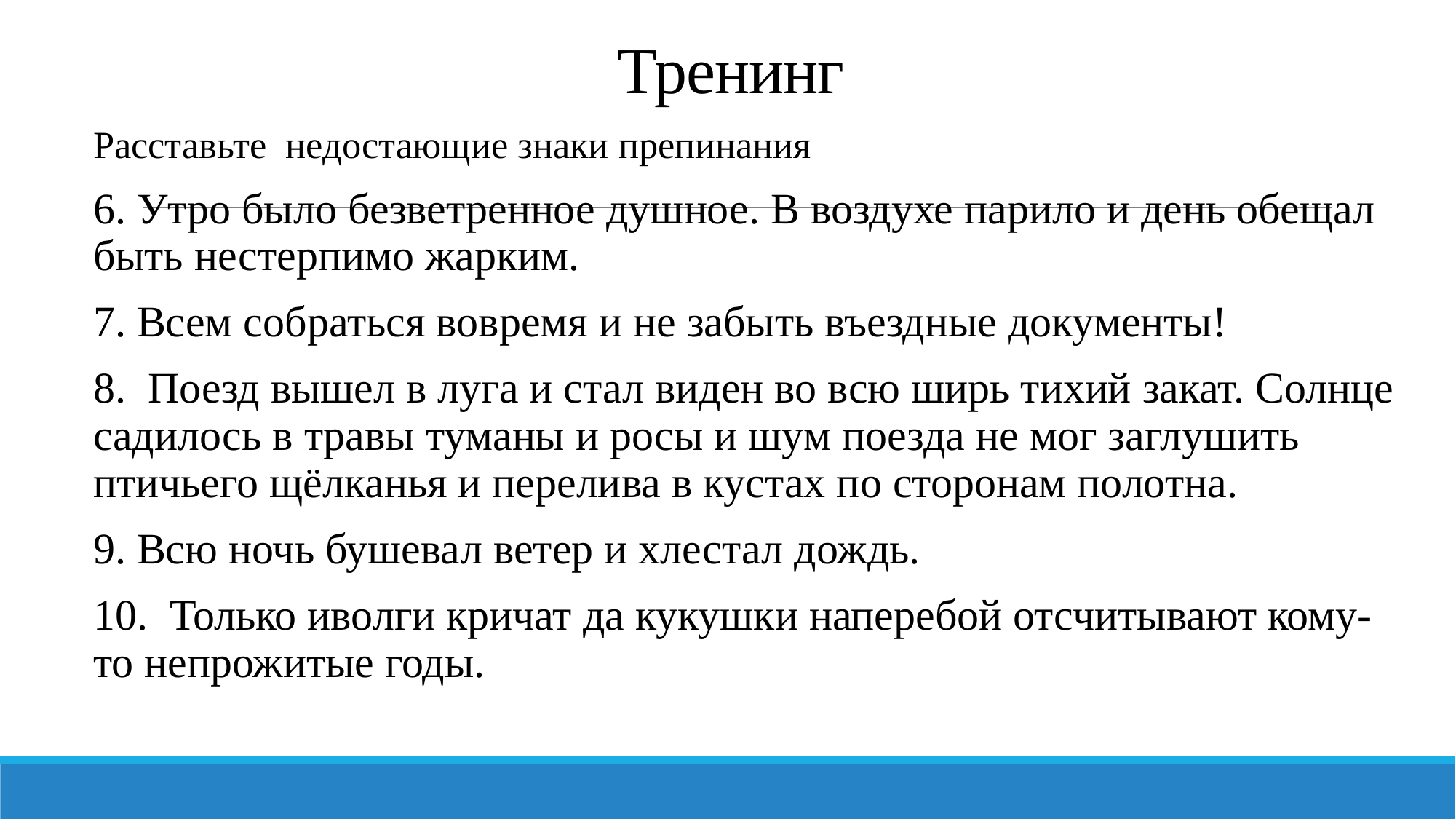

# Тренинг
Расставьте  недостающие знаки препинания
6. Утро было безветренное душное. В воздухе парило и день обещал быть нестерпимо жарким.
7. Всем собраться вовремя и не забыть въездные документы!
8.  Поезд вышел в луга и стал виден во всю ширь тихий закат. Солнце садилось в травы туманы и росы и шум поезда не мог заглушить птичьего щёлканья и перелива в кустах по сторонам полотна.
9. Всю ночь бушевал ветер и хлестал дождь.
10.  Только иволги кричат да кукушки наперебой отсчитывают кому-то непрожитые годы.